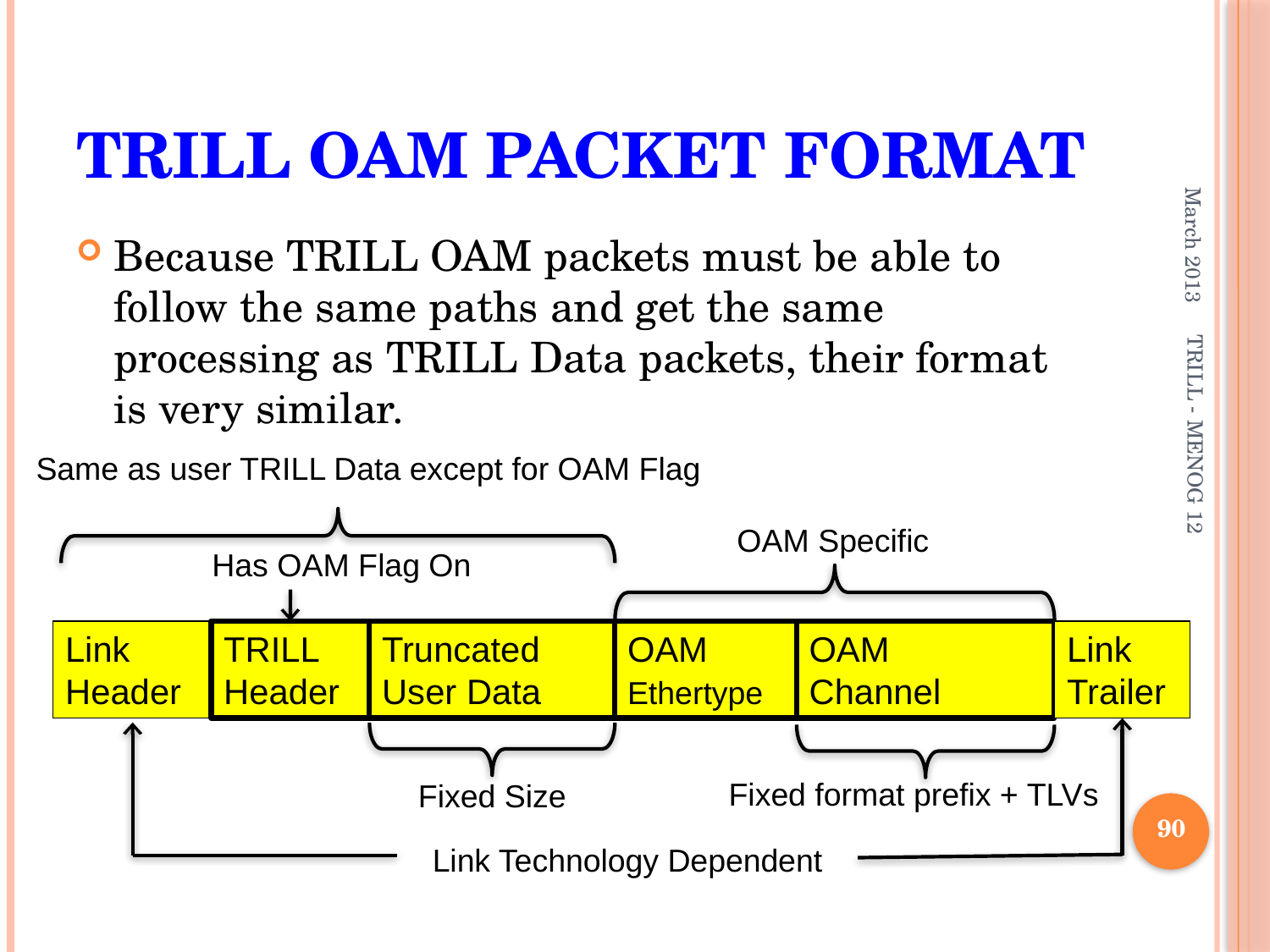

# TRILL OAM Packet Format
March 2013
Because TRILL OAM packets must be able to follow the same paths and get the same processing as TRILL Data packets, their format is very similar.

Same as user TRILL Data except for OAM Flag
OAM Specific
Has OAM Flag On
Link
Header
TRILL
Header
Truncated
User Data
OAM
Ethertype
OAM
Channel
Link
Trailer

Fixed format prefix + TLVs
Fixed Size
Link Technology Dependent
TRILL - MENOG 12
90